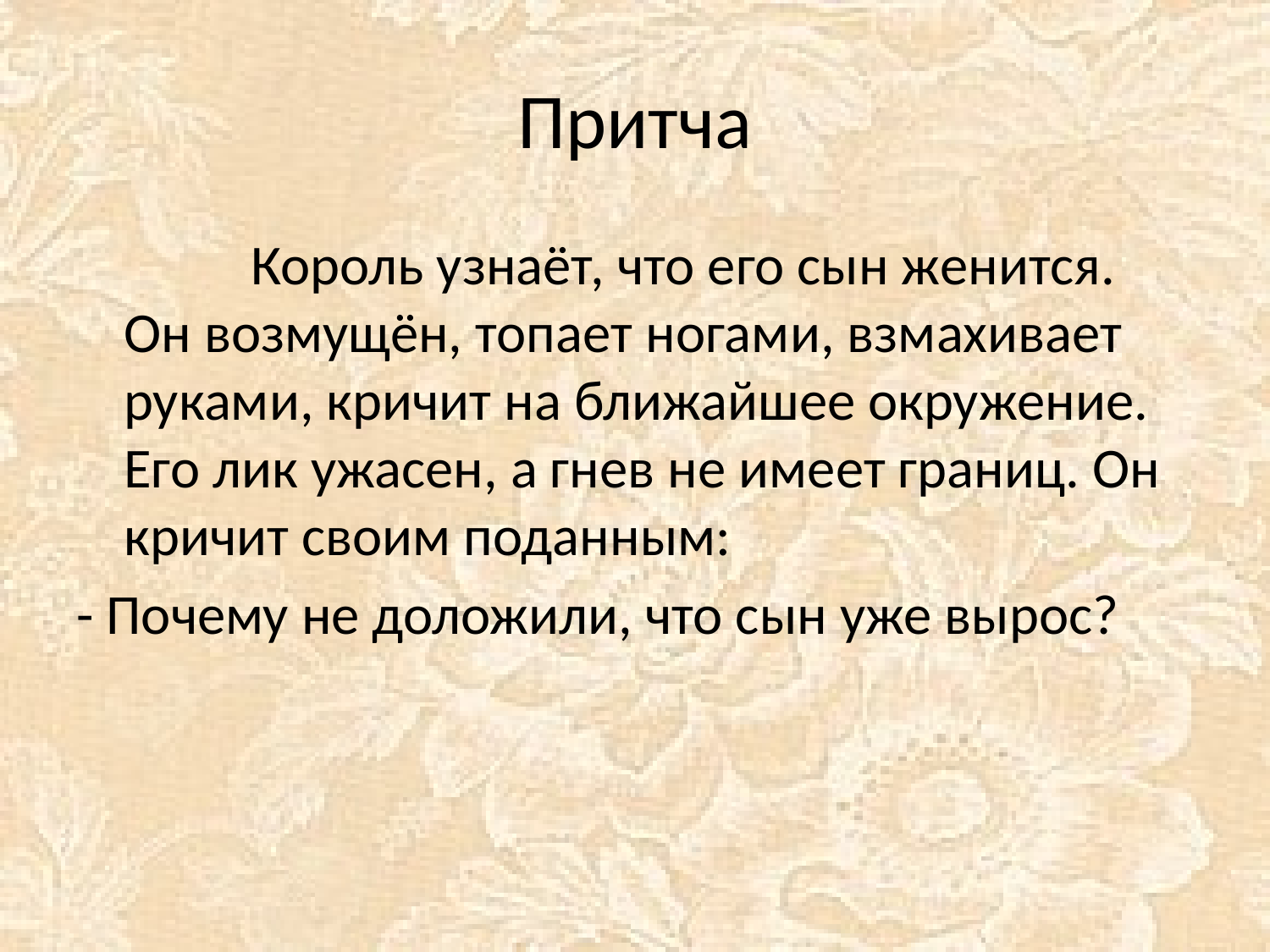

# Притча
		Король узнаёт, что его сын женится. Он возмущён, топает ногами, взмахивает руками, кричит на ближайшее окружение. Его лик ужасен, а гнев не имеет границ. Он кричит своим поданным:
- Почему не доложили, что сын уже вырос?